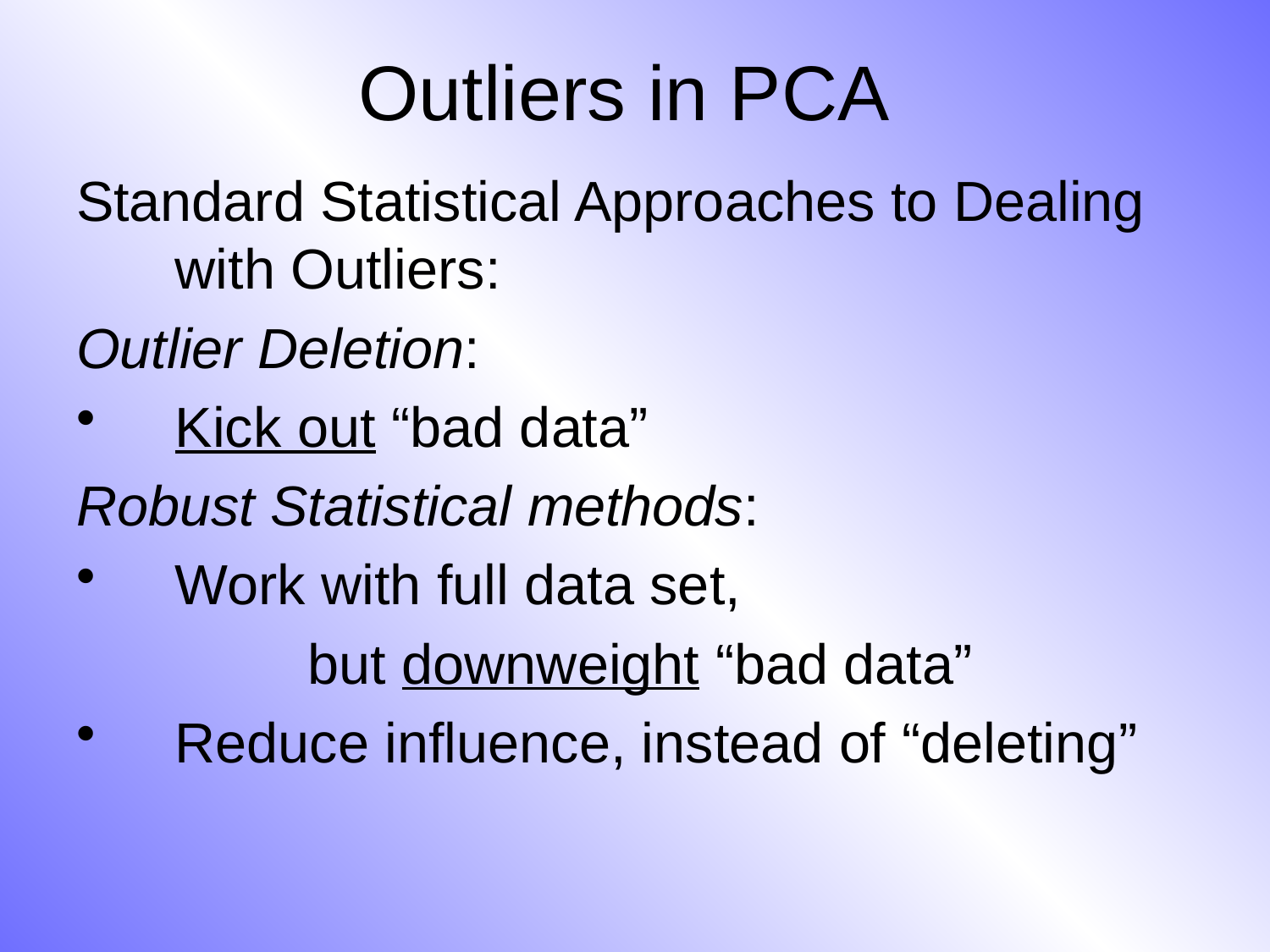

# Outliers in PCA
Standard Statistical Approaches to Dealing with Outliers:
Outlier Deletion:
Kick out “bad data”
Robust Statistical methods:
Work with full data set,
but downweight “bad data”
Reduce influence, instead of “deleting”